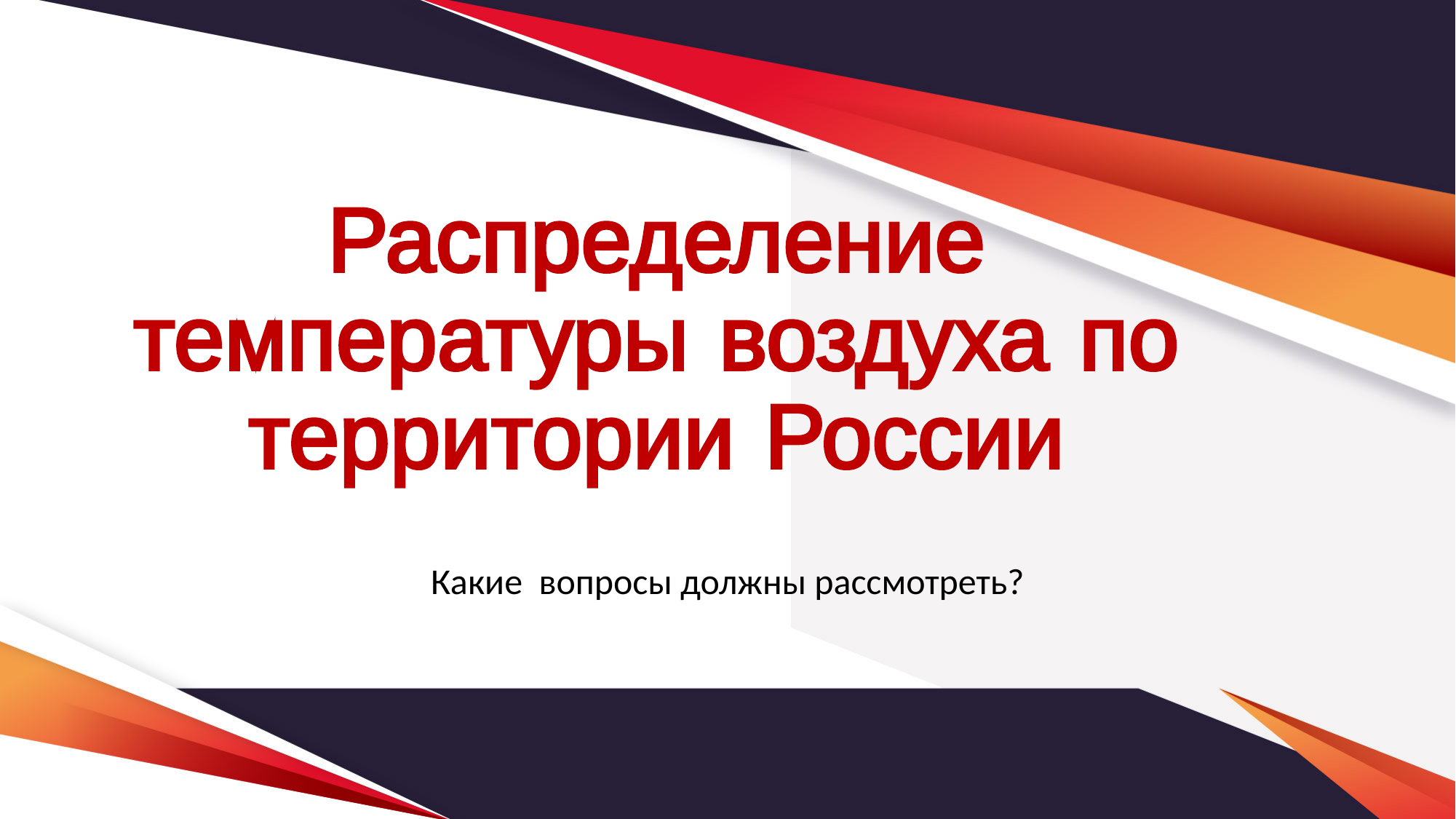

# Распределение температуры воздуха по территории России
Какие  вопросы должны рассмотреть?